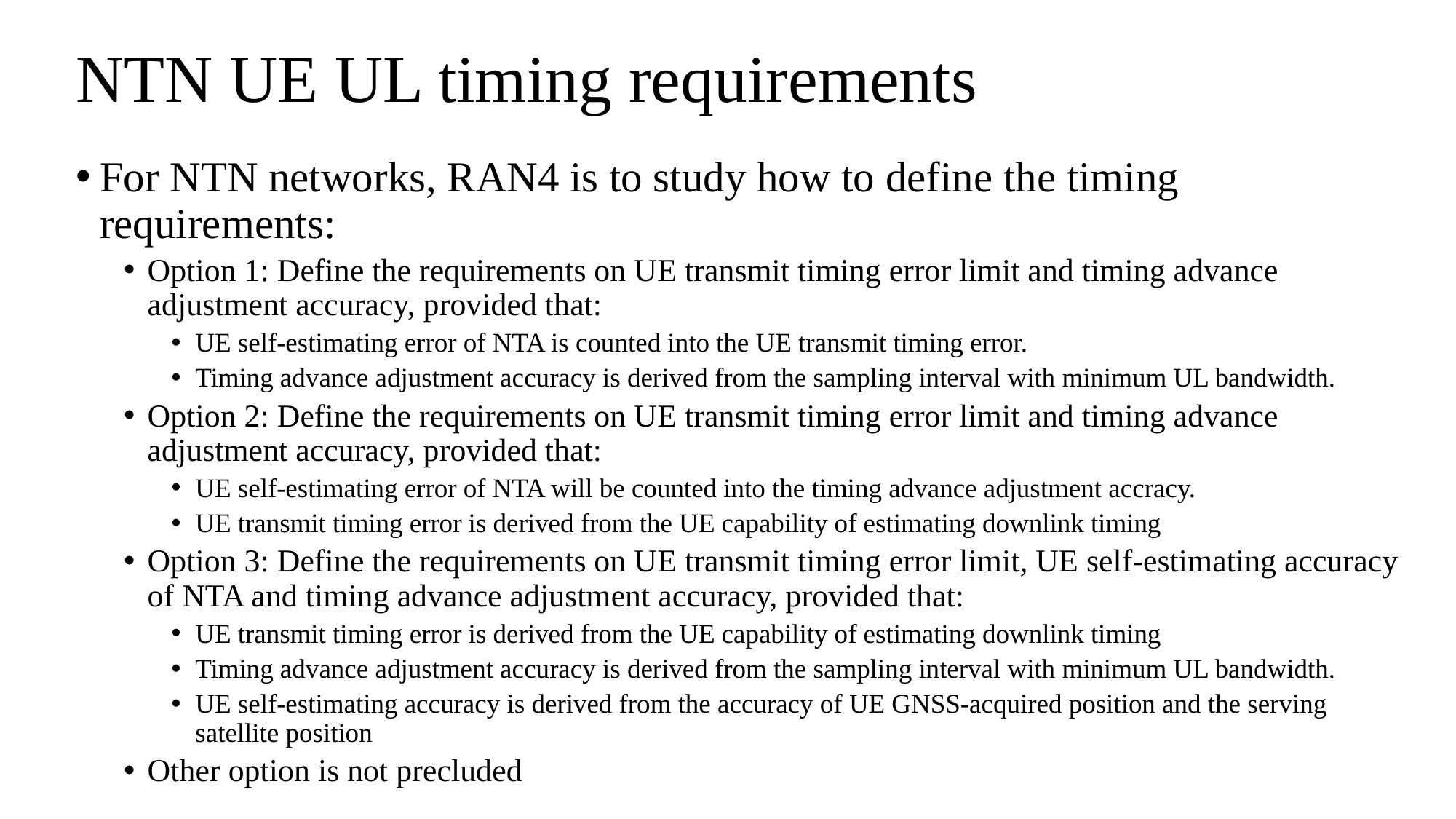

# NTN UE UL timing requirements
For NTN networks, RAN4 is to study how to define the timing requirements:
Option 1: Define the requirements on UE transmit timing error limit and timing advance adjustment accuracy, provided that:
UE self-estimating error of NTA is counted into the UE transmit timing error.
Timing advance adjustment accuracy is derived from the sampling interval with minimum UL bandwidth.
Option 2: Define the requirements on UE transmit timing error limit and timing advance adjustment accuracy, provided that:
UE self-estimating error of NTA will be counted into the timing advance adjustment accracy.
UE transmit timing error is derived from the UE capability of estimating downlink timing
Option 3: Define the requirements on UE transmit timing error limit, UE self-estimating accuracy of NTA and timing advance adjustment accuracy, provided that:
UE transmit timing error is derived from the UE capability of estimating downlink timing
Timing advance adjustment accuracy is derived from the sampling interval with minimum UL bandwidth.
UE self-estimating accuracy is derived from the accuracy of UE GNSS-acquired position and the serving satellite position
Other option is not precluded